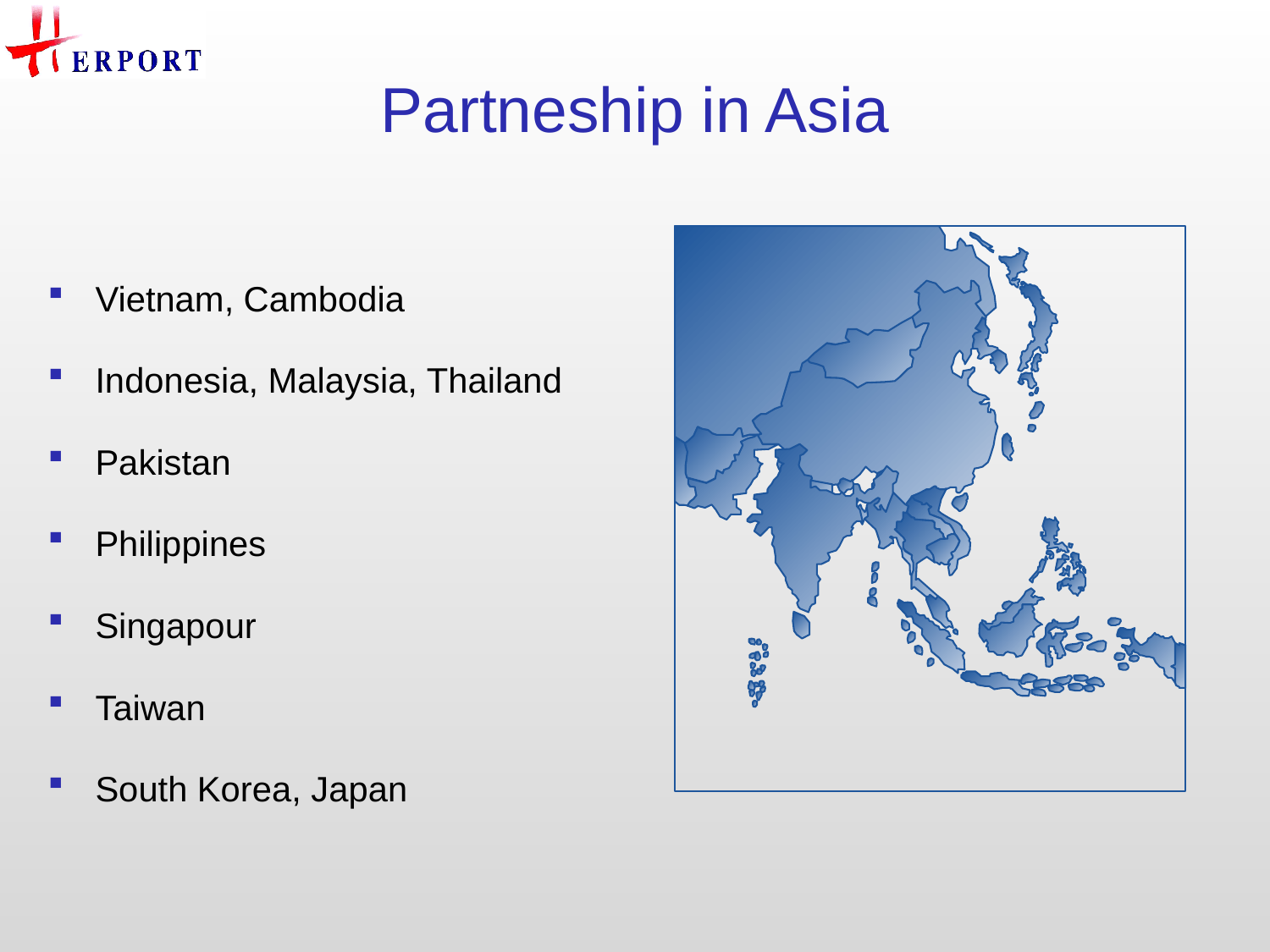

# Partneship in Asia

Vietnam, Cambodia

Indonesia, Malaysia, Thailand

Pakistan

Philippines

Singapour

Taiwan

South Korea, Japan